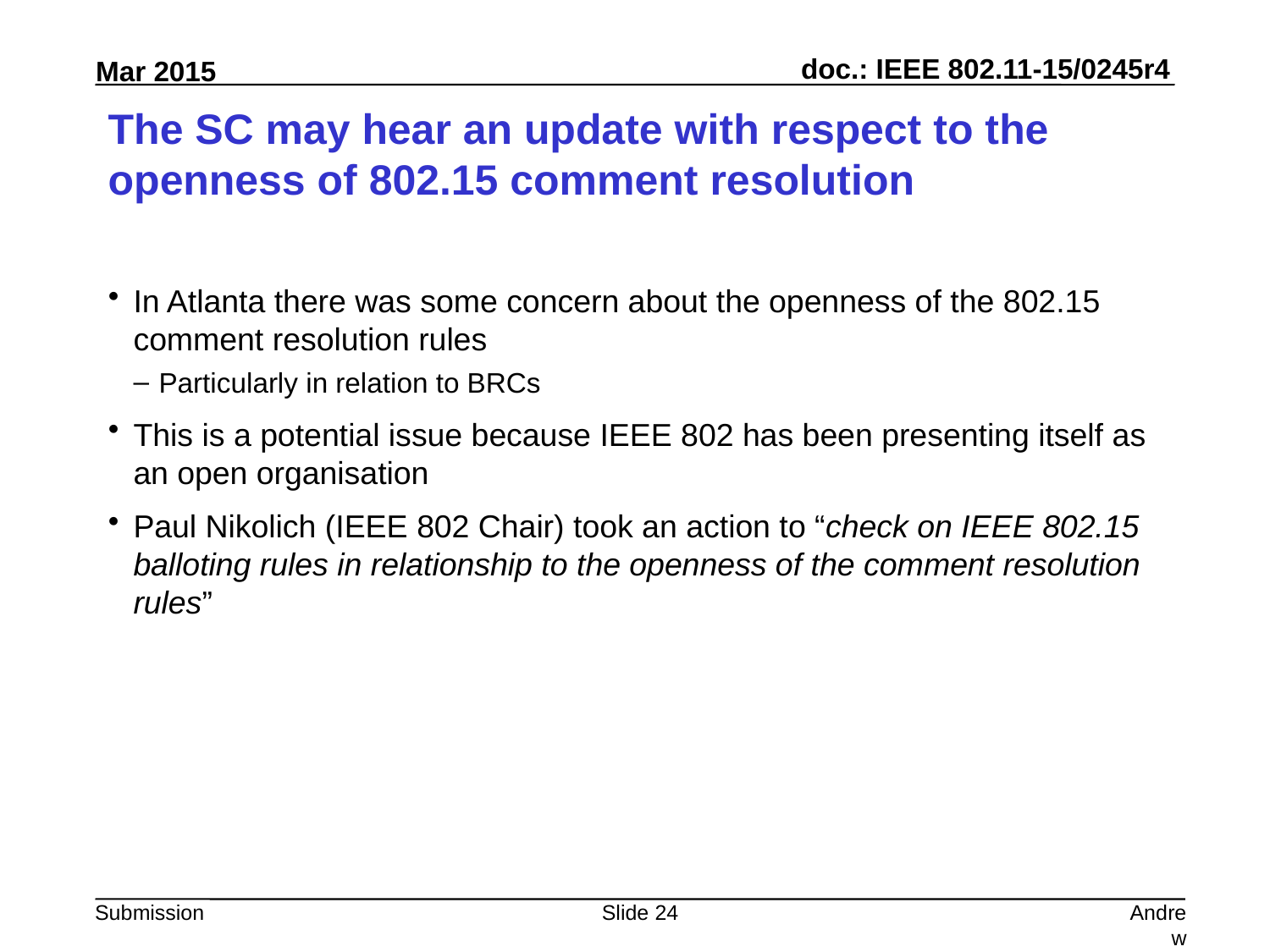

# The SC may hear an update with respect to the openness of 802.15 comment resolution
In Atlanta there was some concern about the openness of the 802.15 comment resolution rules
Particularly in relation to BRCs
This is a potential issue because IEEE 802 has been presenting itself as an open organisation
Paul Nikolich (IEEE 802 Chair) took an action to “check on IEEE 802.15 balloting rules in relationship to the openness of the comment resolution rules”
Slide 24
Andrew Myles, Cisco